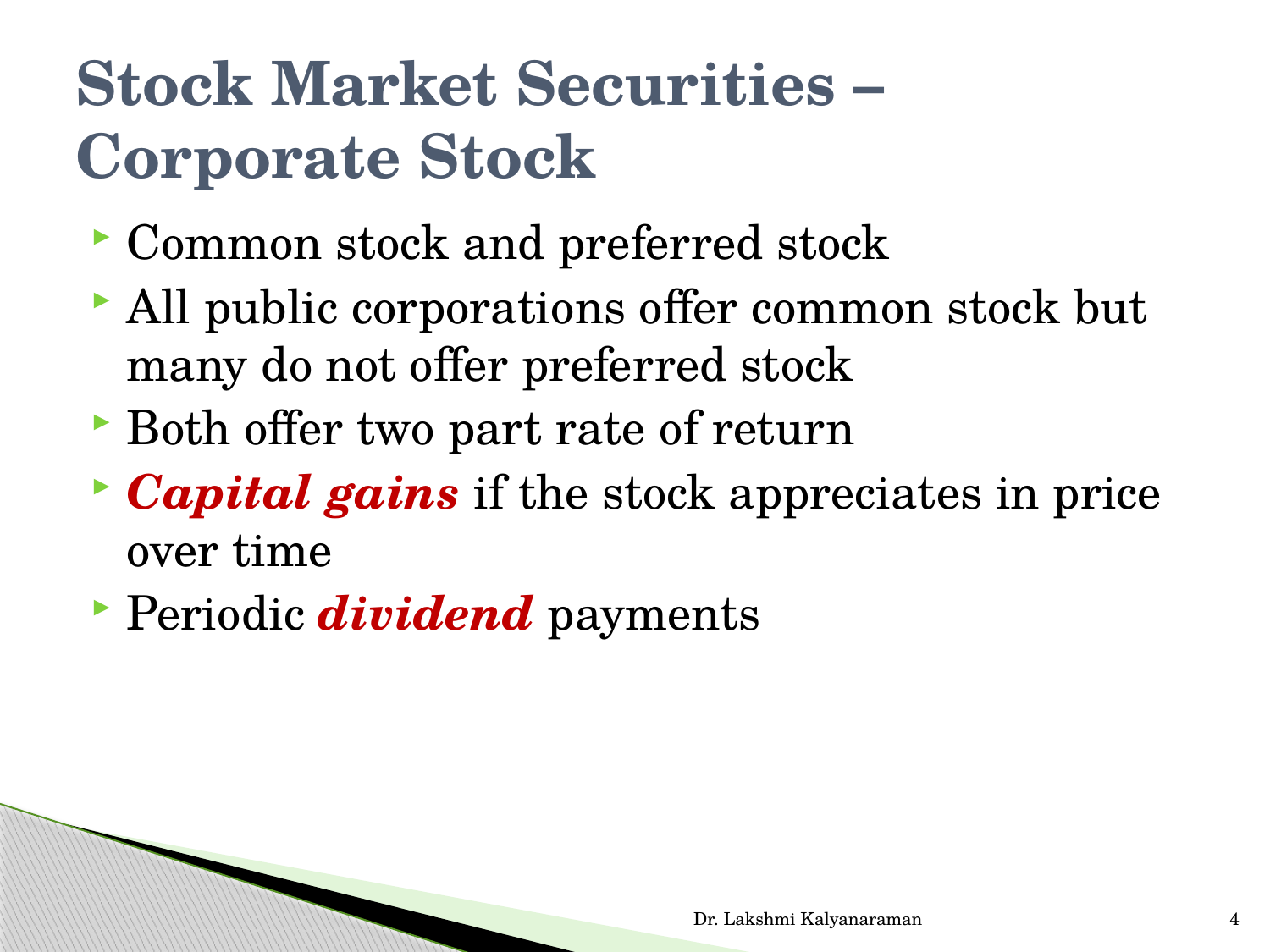

# Stock Market Securities – Corporate Stock
Common stock and preferred stock
All public corporations offer common stock but many do not offer preferred stock
Both offer two part rate of return
Capital gains if the stock appreciates in price over time
Periodic dividend payments

Dr. Lakshmi Kalyanaraman
4